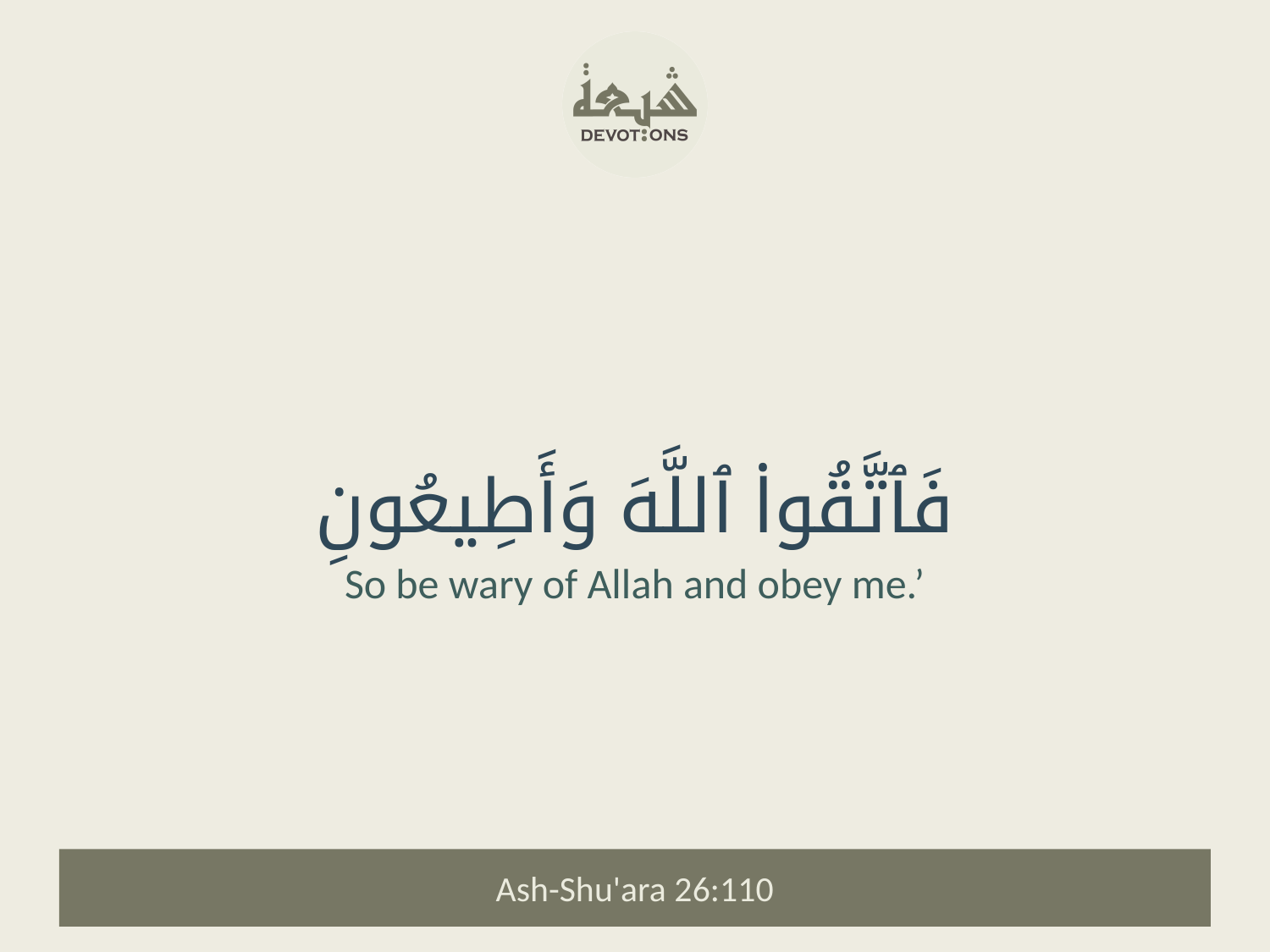

فَٱتَّقُوا۟ ٱللَّهَ وَأَطِيعُونِ
So be wary of Allah and obey me.’
Ash-Shu'ara 26:110